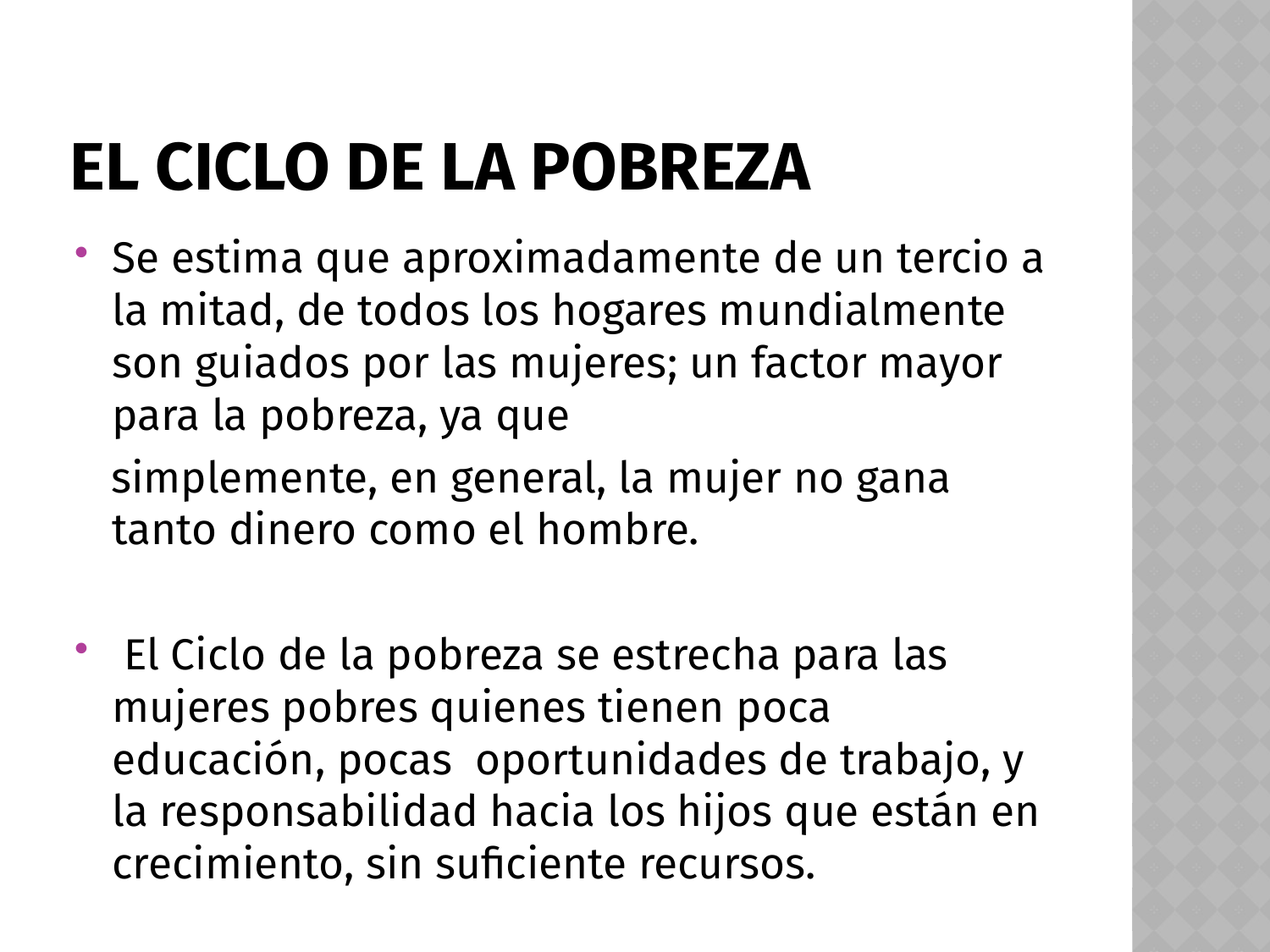

# EL CICLO DE LA POBREZA
Se estima que aproximadamente de un tercio a la mitad, de todos los hogares mundialmente son guiados por las mujeres; un factor mayor para la pobreza, ya que
   simplemente, en general, la mujer no gana tanto dinero como el hombre.

 El Ciclo de la pobreza se estrecha para las mujeres pobres quienes tienen poca educación, pocas  oportunidades de trabajo, y la responsabilidad hacia los hijos que están en crecimiento, sin suficiente recursos.